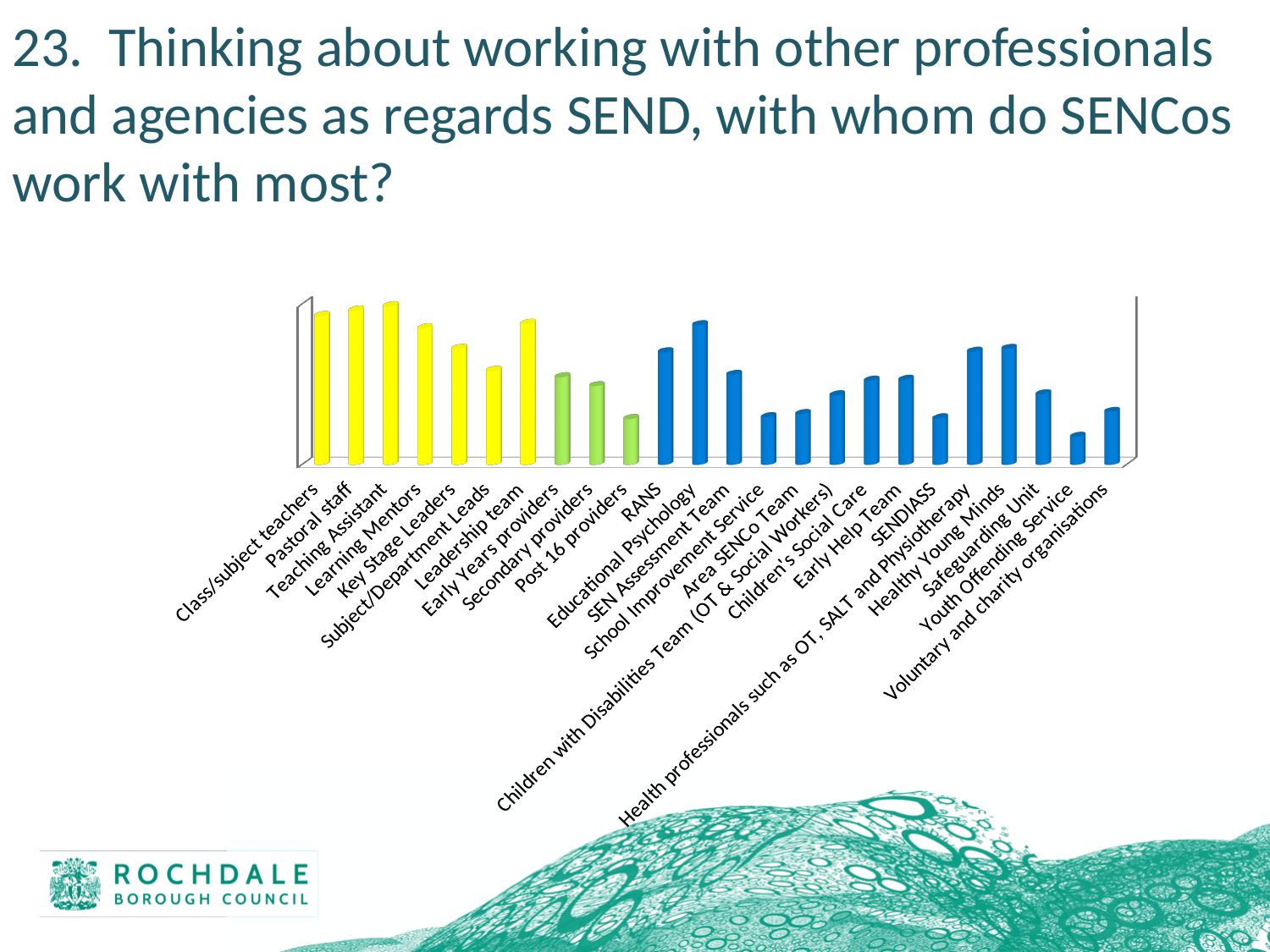

23.  Thinking about working with other professionals and agencies as regards SEND, with whom do SENCos work with most?

[unsupported chart]